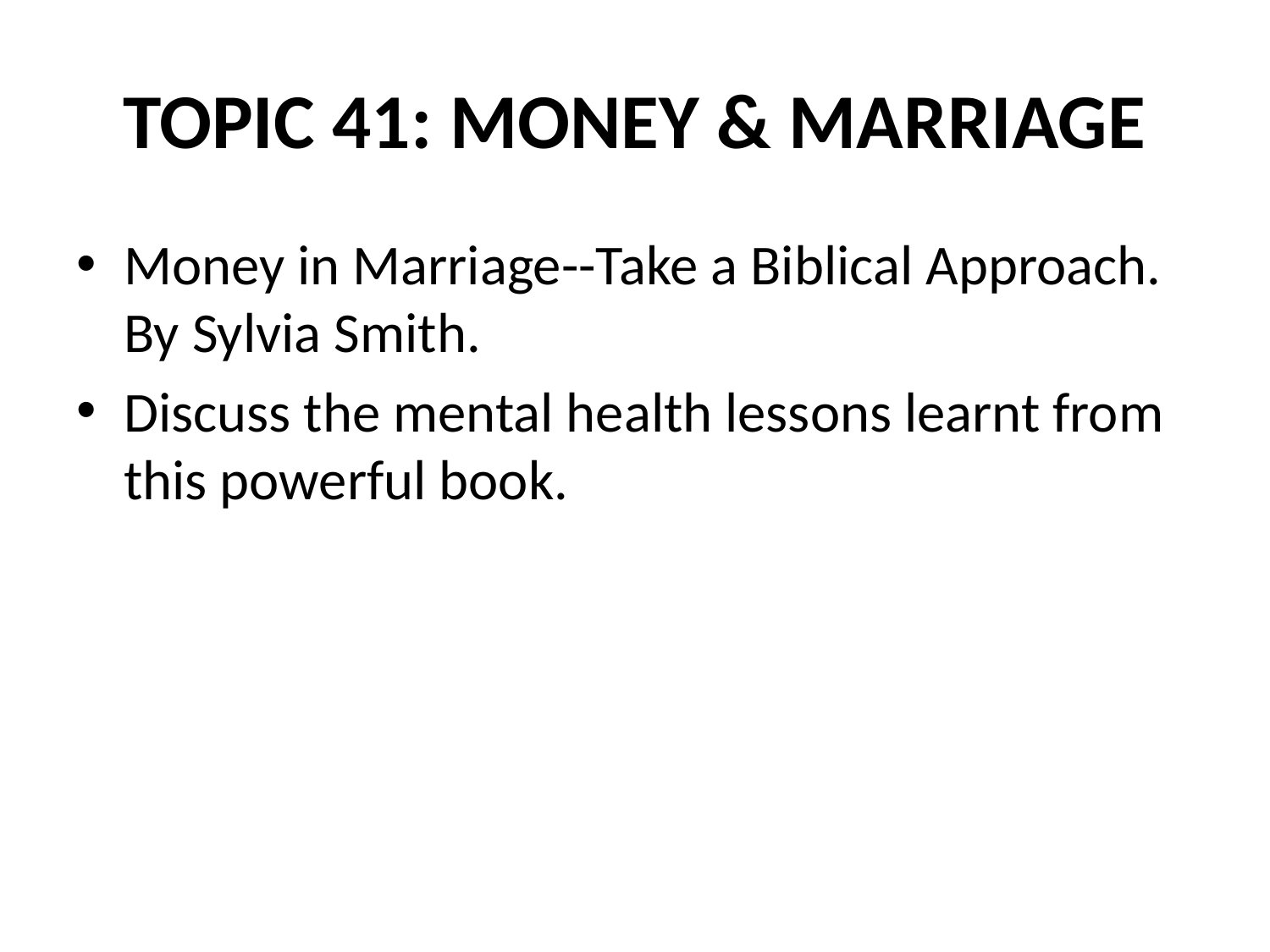

# TOPIC 41: MONEY & MARRIAGE
Money in Marriage--Take a Biblical Approach. By Sylvia Smith.
Discuss the mental health lessons learnt from this powerful book.